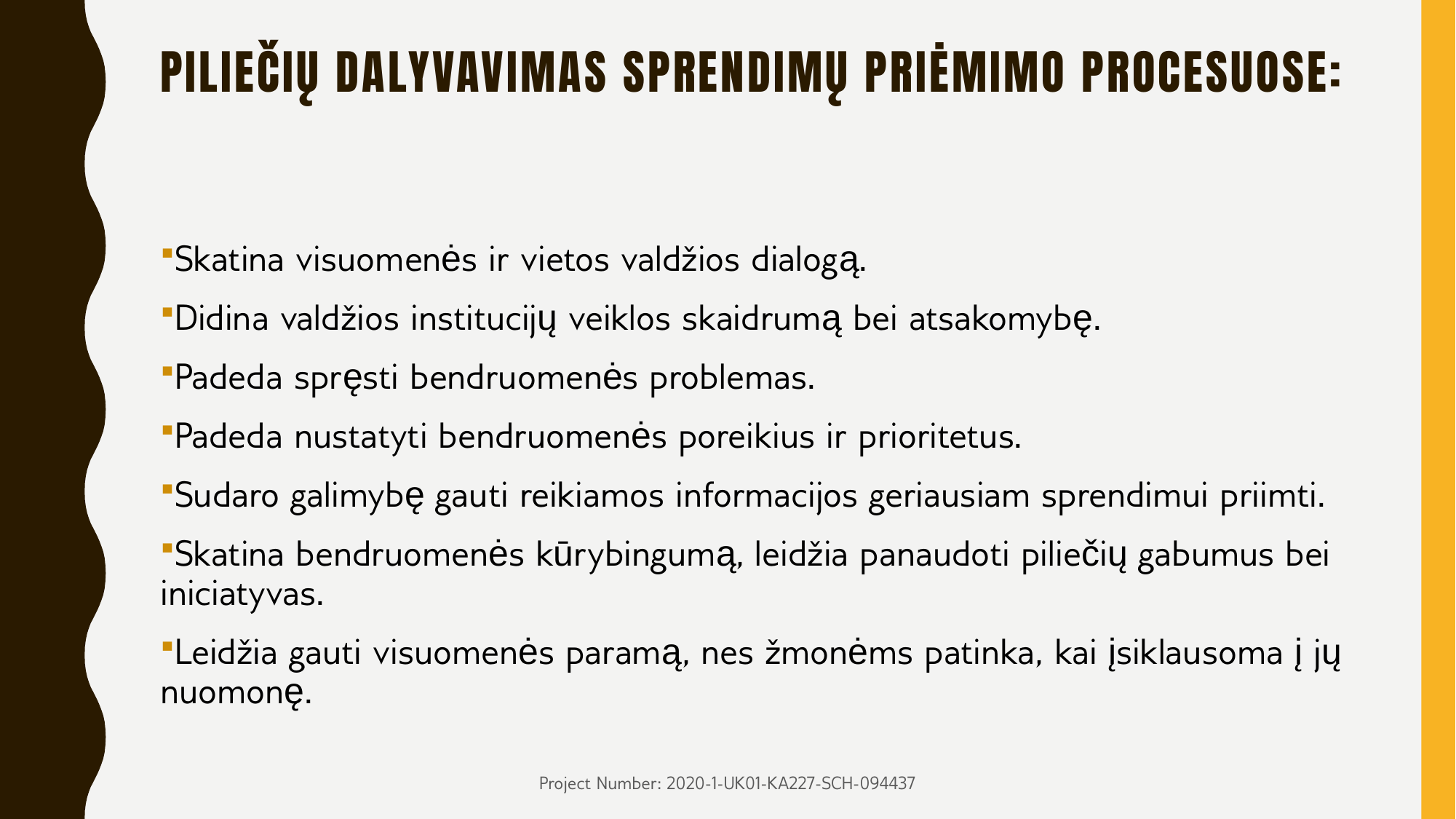

# Piliečių dalyvavimas sprendimų priėmimo procesuose:
Skatina visuomenės ir vietos valdžios dialogą.
Didina valdžios institucijų veiklos skaidrumą bei atsakomybę.
Padeda spręsti bendruomenės problemas.
Padeda nustatyti bendruomenės poreikius ir prioritetus.
Sudaro galimybę gauti reikiamos informacijos geriausiam sprendimui priimti.
Skatina bendruomenės kūrybingumą, leidžia panaudoti piliečių gabumus bei  iniciatyvas.
Leidžia gauti visuomenės paramą, nes žmonėms patinka, kai įsiklausoma į jų nuomonę.

Project Number: 2020-1-UK01-KA227-SCH-094437